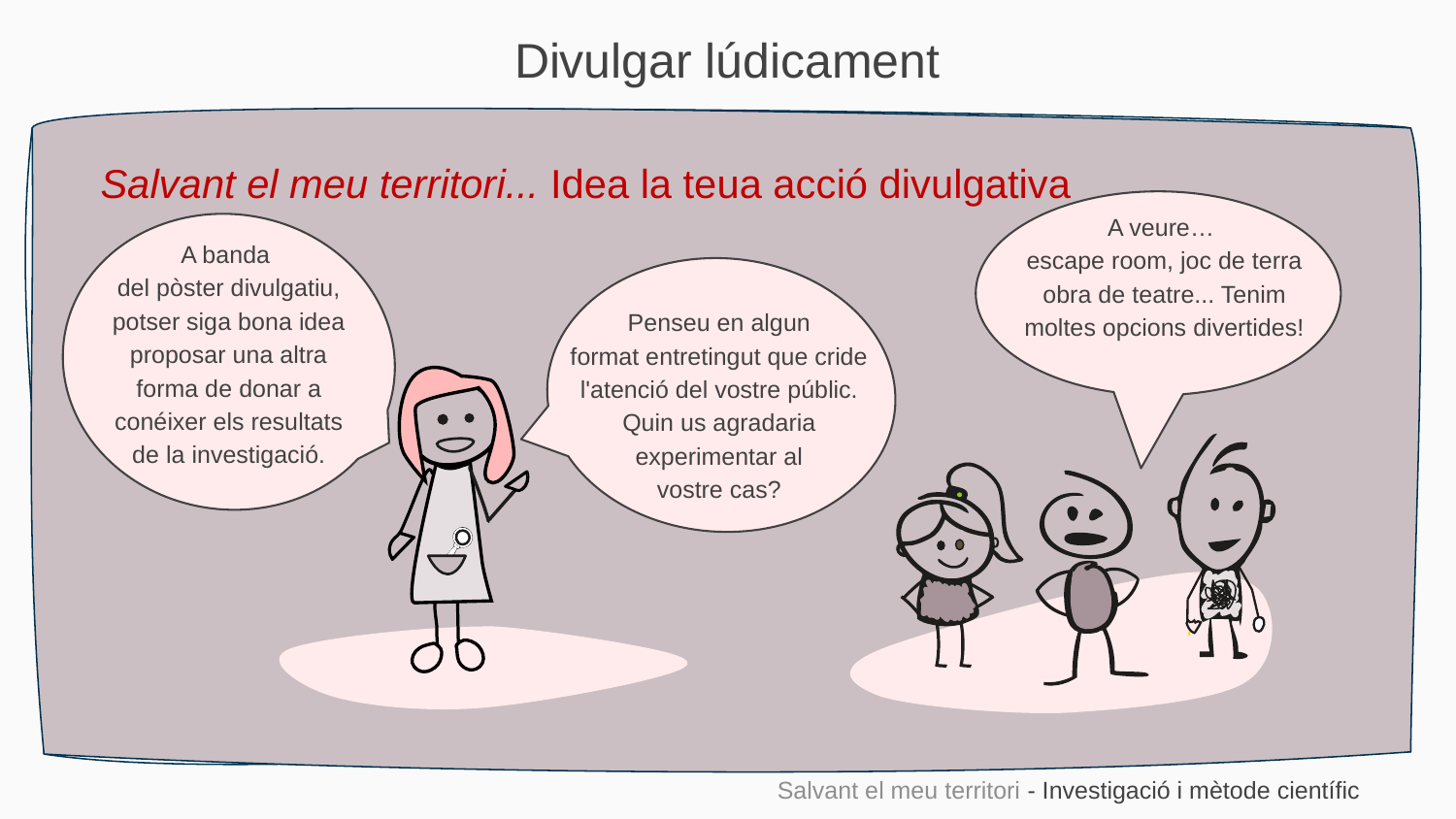

Divulgar lúdicament

Salvant el meu territori... Idea la teua acció divulgativa

A veure…
escape room, joc de terra
obra de teatre... Tenim
moltes opcions divertides!

A banda
del pòster divulgatiu, potser siga bona idea proposar una altra forma de donar a conéixer els resultats
de la investigació.

Penseu en algun
format entretingut que cride
l'atenció del vostre públic.
Quin us agradaria
experimentar al
vostre cas?

Salvant el meu territori - Investigació i mètode científic